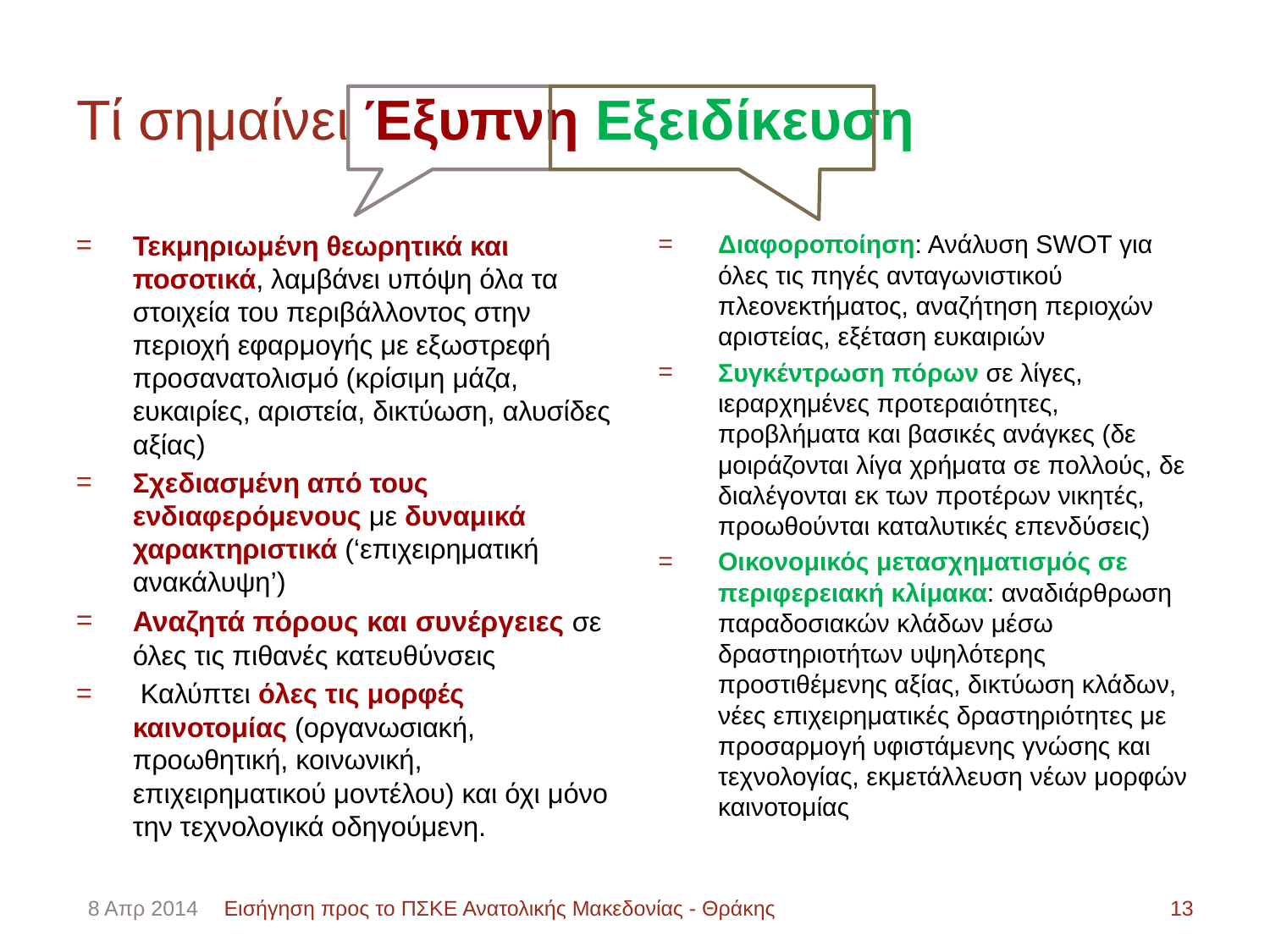

# Τί σημαίνει Έξυπνη Εξειδίκευση

Τεκμηριωμένη θεωρητικά και ποσοτικά, λαμβάνει υπόψη όλα τα στοιχεία του περιβάλλοντος στην περιοχή εφαρμογής με εξωστρεφή προσανατολισμό (κρίσιμη μάζα, ευκαιρίες, αριστεία, δικτύωση, αλυσίδες αξίας)
Σχεδιασμένη από τους ενδιαφερόμενους με δυναμικά χαρακτηριστικά (‘επιχειρηματική ανακάλυψη’)
Αναζητά πόρους και συνέργειες σε όλες τις πιθανές κατευθύνσεις
 Καλύπτει όλες τις μορφές καινοτομίας (οργανωσιακή, προωθητική, κοινωνική, επιχειρηματικού μοντέλου) και όχι μόνο την τεχνολογικά οδηγούμενη.

Διαφοροποίηση: Ανάλυση SWOT για όλες τις πηγές ανταγωνιστικού πλεονεκτήματος, αναζήτηση περιοχών αριστείας, εξέταση ευκαιριών
Συγκέντρωση πόρων σε λίγες, ιεραρχημένες προτεραιότητες, προβλήματα και βασικές ανάγκες (δε μοιράζονται λίγα χρήματα σε πολλούς, δε διαλέγονται εκ των προτέρων νικητές, προωθούνται καταλυτικές επενδύσεις)
Οικονομικός μετασχηματισμός σε περιφερειακή κλίμακα: αναδιάρθρωση παραδοσιακών κλάδων μέσω δραστηριοτήτων υψηλότερης προστιθέμενης αξίας, δικτύωση κλάδων, νέες επιχειρηματικές δραστηριότητες με προσαρμογή υφιστάμενης γνώσης και τεχνολογίας, εκμετάλλευση νέων μορφών καινοτομίας
8 Απρ 2014
Εισήγηση προς το ΠΣΚΕ Ανατολικής Μακεδονίας - Θράκης
13